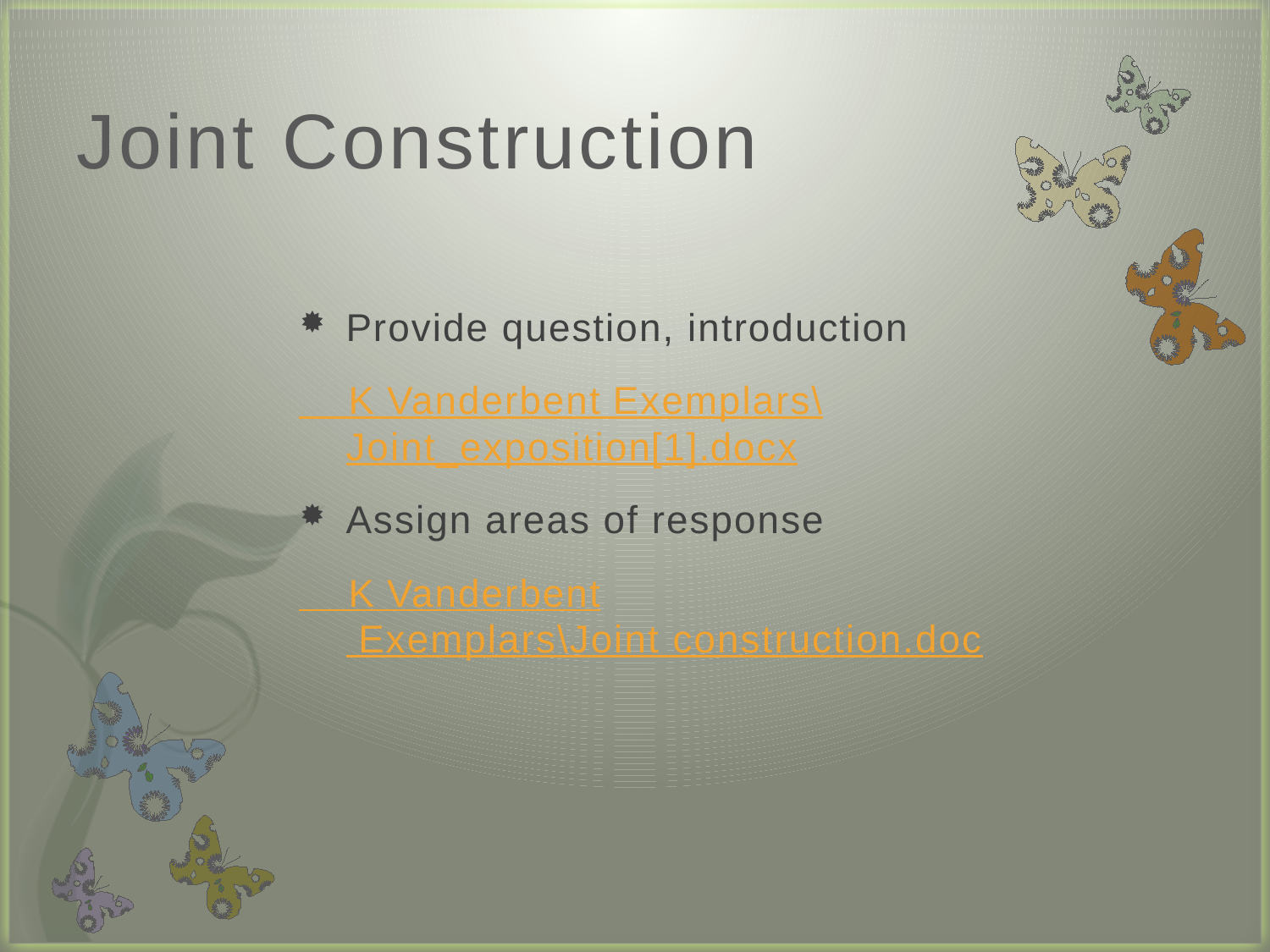

# Joint Construction
Provide question, introduction
    K Vanderbent Exemplars\Joint_exposition[1].docx
Assign areas of response
    K Vanderbent Exemplars\Joint construction.doc